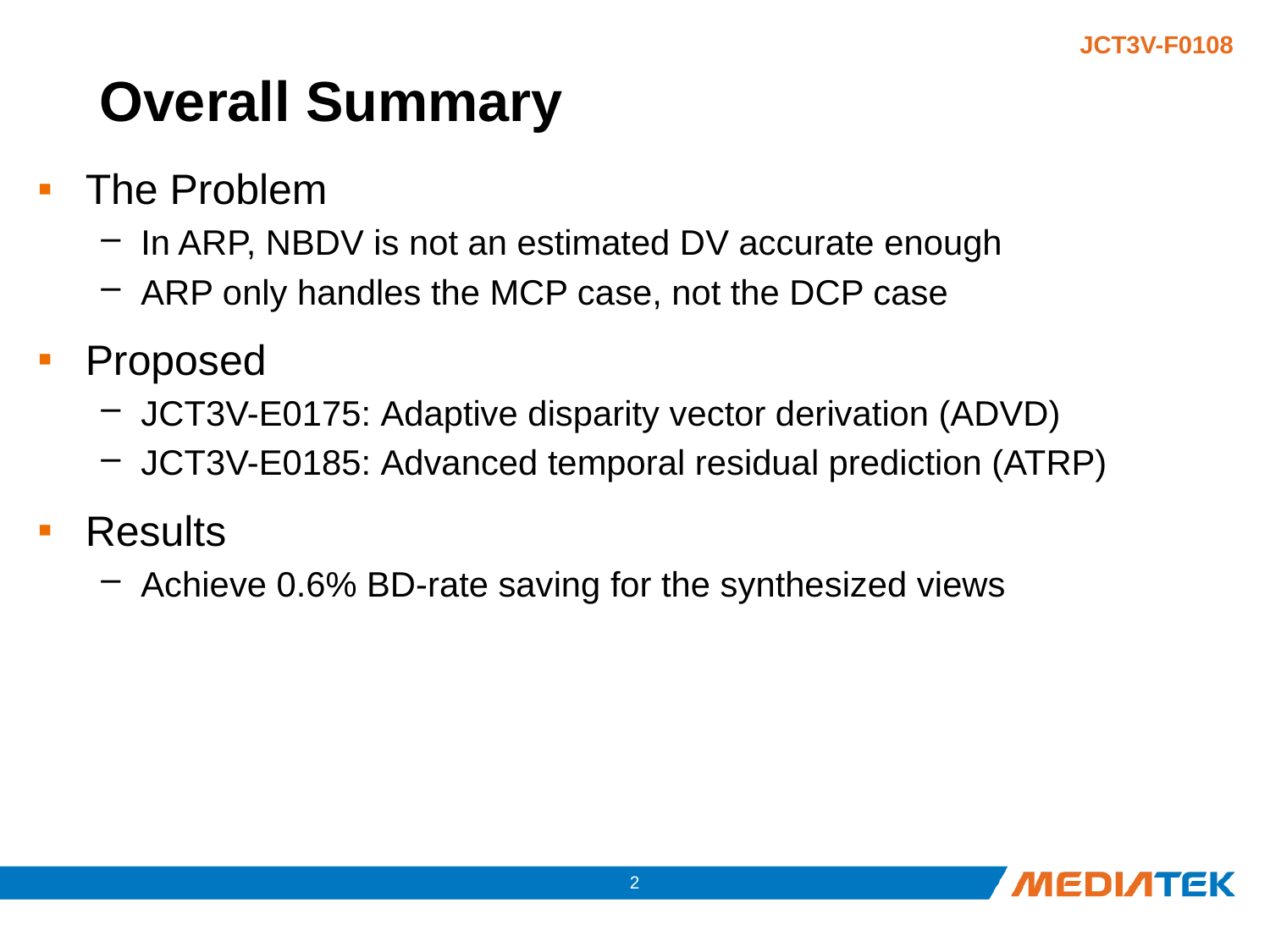

# Overall Summary
The Problem
In ARP, NBDV is not an estimated DV accurate enough
ARP only handles the MCP case, not the DCP case
Proposed
JCT3V-E0175: Adaptive disparity vector derivation (ADVD)
JCT3V-E0185: Advanced temporal residual prediction (ATRP)
Results
Achieve 0.6% BD-rate saving for the synthesized views
2